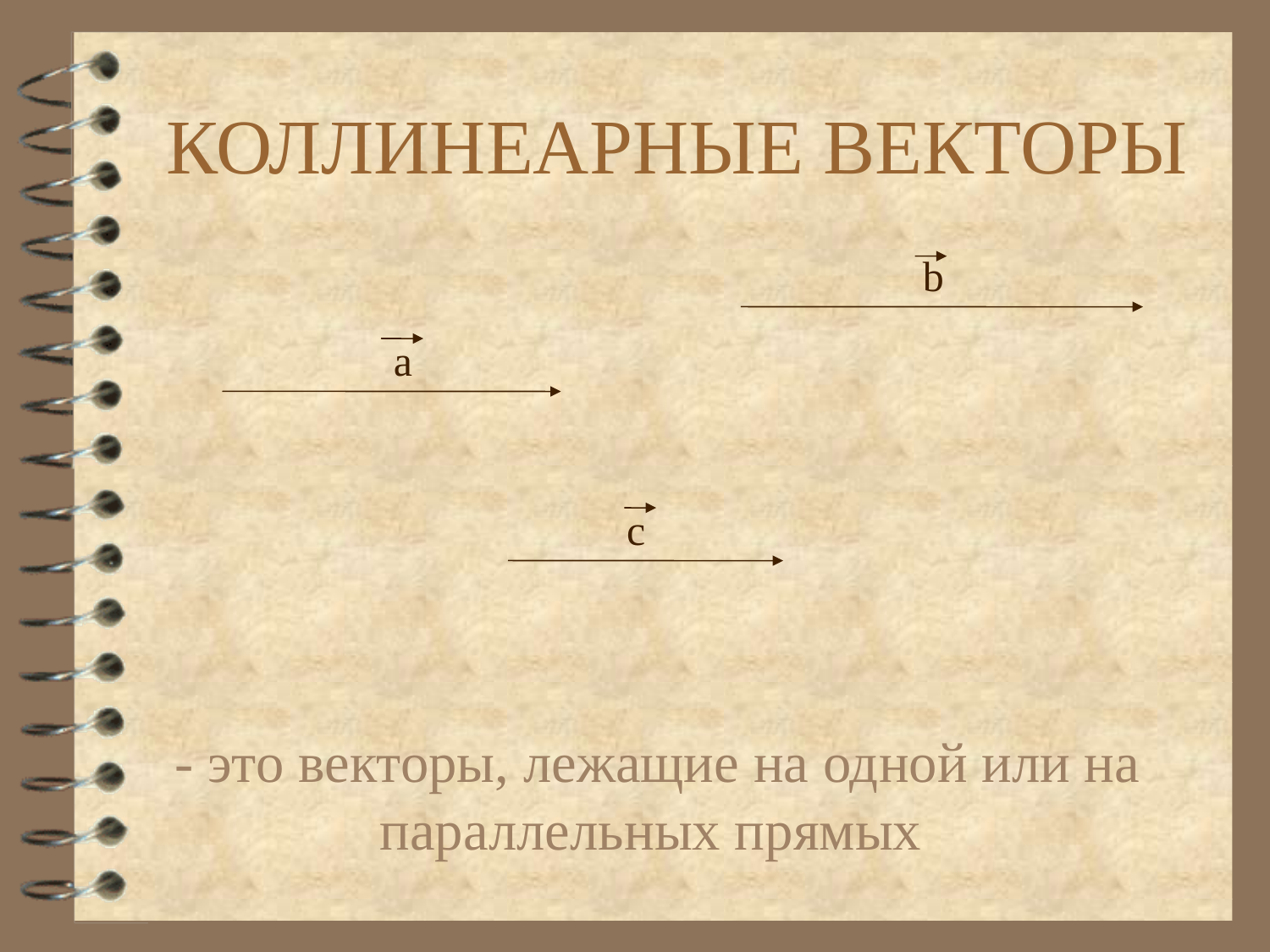

# КОЛЛИНЕАРНЫЕ ВЕКТОРЫ
b

а

c

 - это векторы, лежащие на одной или на параллельных прямых